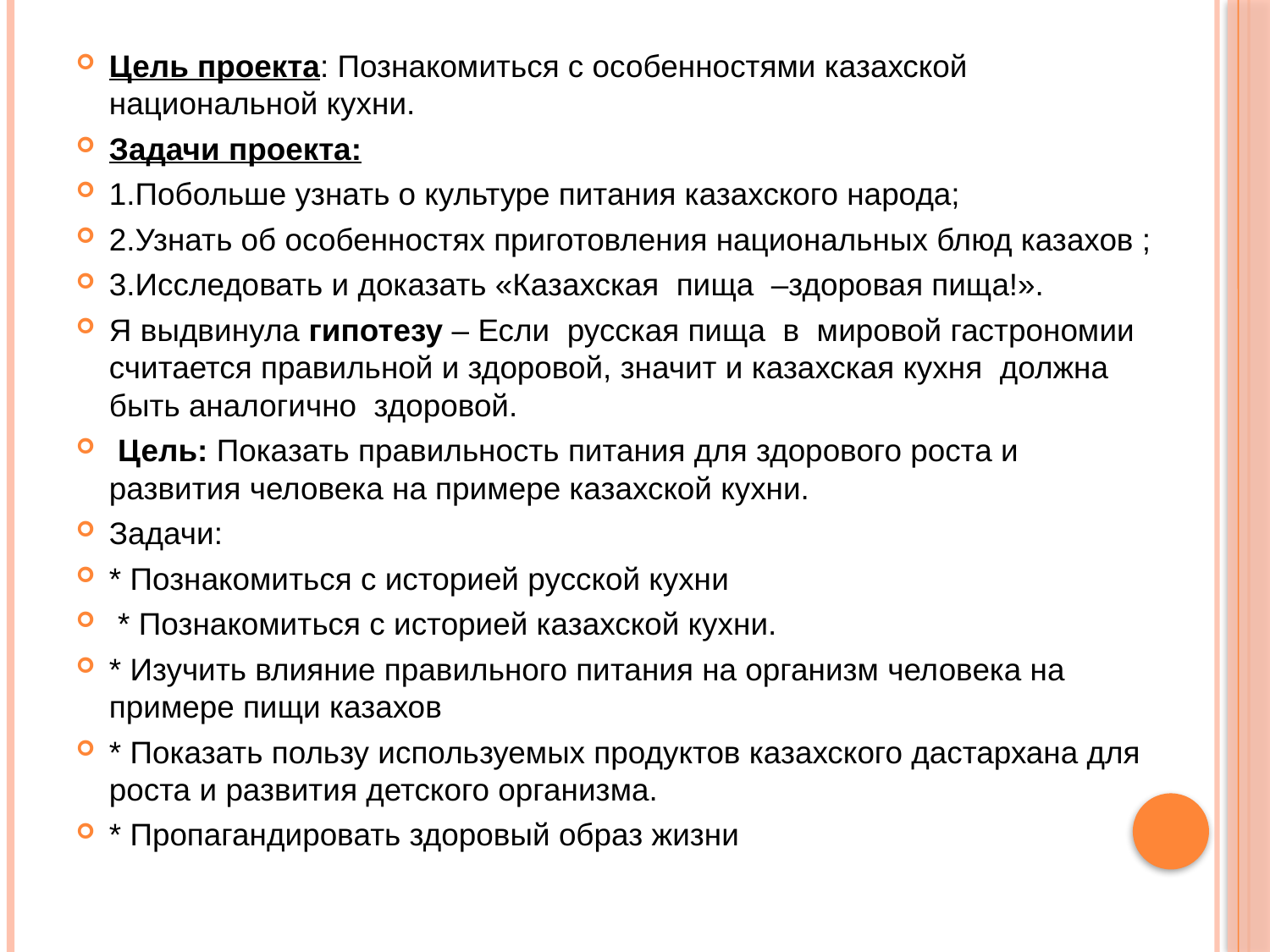

Цель проекта: Познакомиться с особенностями казахской национальной кухни.
Задачи проекта:
1.Побольше узнать о культуре питания казахского народа;
2.Узнать об особенностях приготовления национальных блюд казахов ;
3.Исследовать и доказать «Казахская  пища  –здоровая пища!».
Я выдвинула гипотезу – Если  русская пища  в  мировой гастрономии  считается правильной и здоровой, значит и казахская кухня  должна быть аналогично  здоровой.
 Цель: Показать правильность питания для здорового роста и развития человека на примере казахской кухни.
Задачи:
* Познакомиться с историей русской кухни
 * Познакомиться с историей казахской кухни.
* Изучить влияние правильного питания на организм человека на примере пищи казахов
* Показать пользу используемых продуктов казахского дастархана для роста и развития детского организма.
* Пропагандировать здоровый образ жизни